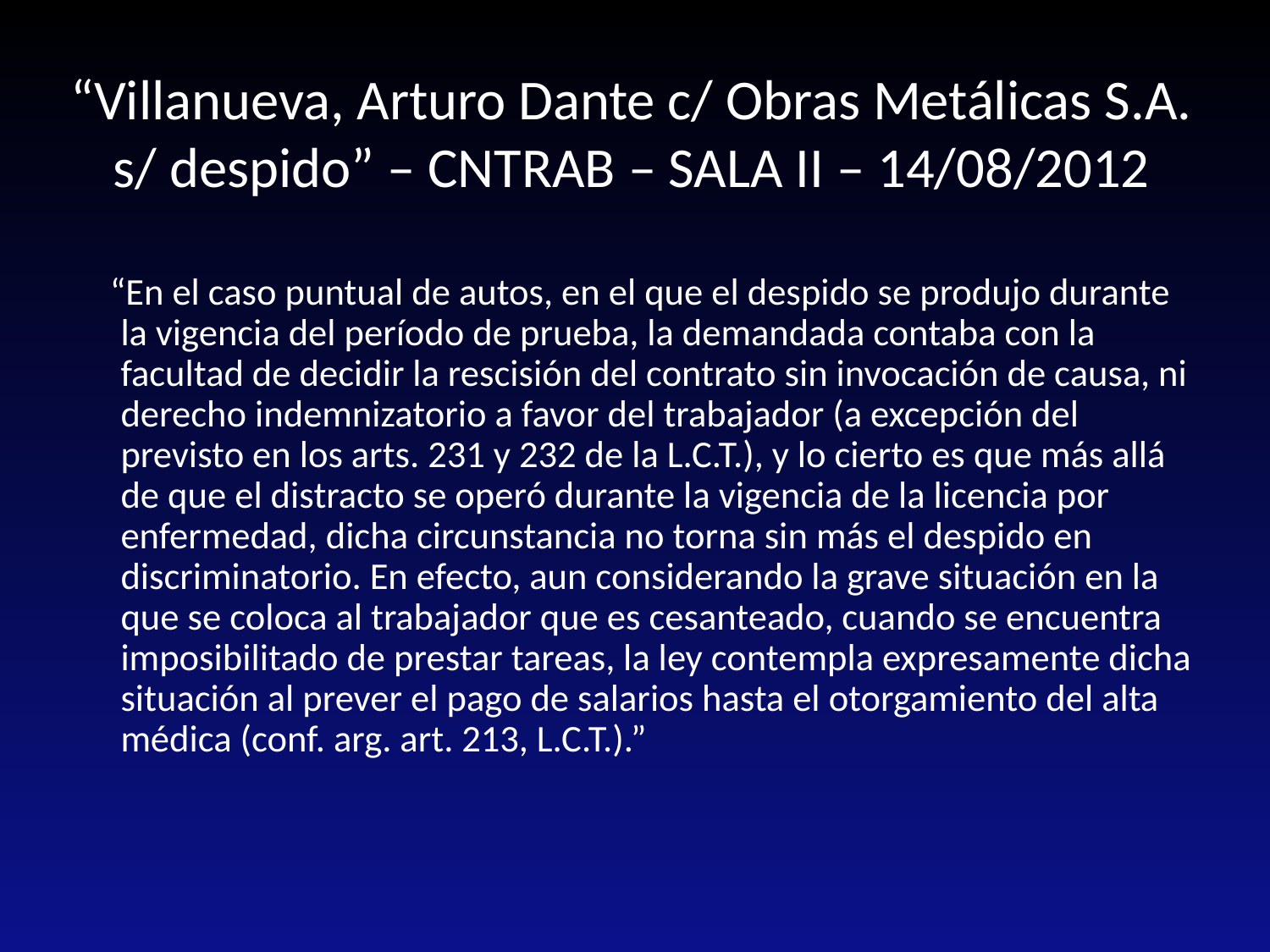

# “Villanueva, Arturo Dante c/ Obras Metálicas S.A. s/ despido” – CNTRAB – SALA II – 14/08/2012
    “En el caso puntual de autos, en el que el despido se produjo durante la vigencia del período de prueba, la demandada contaba con la facultad de decidir la rescisión del contrato sin invocación de causa, ni derecho indemnizatorio a favor del trabajador (a excepción del previsto en los arts. 231 y 232 de la L.C.T.), y lo cierto es que más allá de que el distracto se operó durante la vigencia de la licencia por enfermedad, dicha circunstancia no torna sin más el despido en discriminatorio. En efecto, aun considerando la grave situación en la que se coloca al trabajador que es cesanteado, cuando se encuentra imposibilitado de prestar tareas, la ley contempla expresamente dicha situación al prever el pago de salarios hasta el otorgamiento del alta médica (conf. arg. art. 213, L.C.T.).”